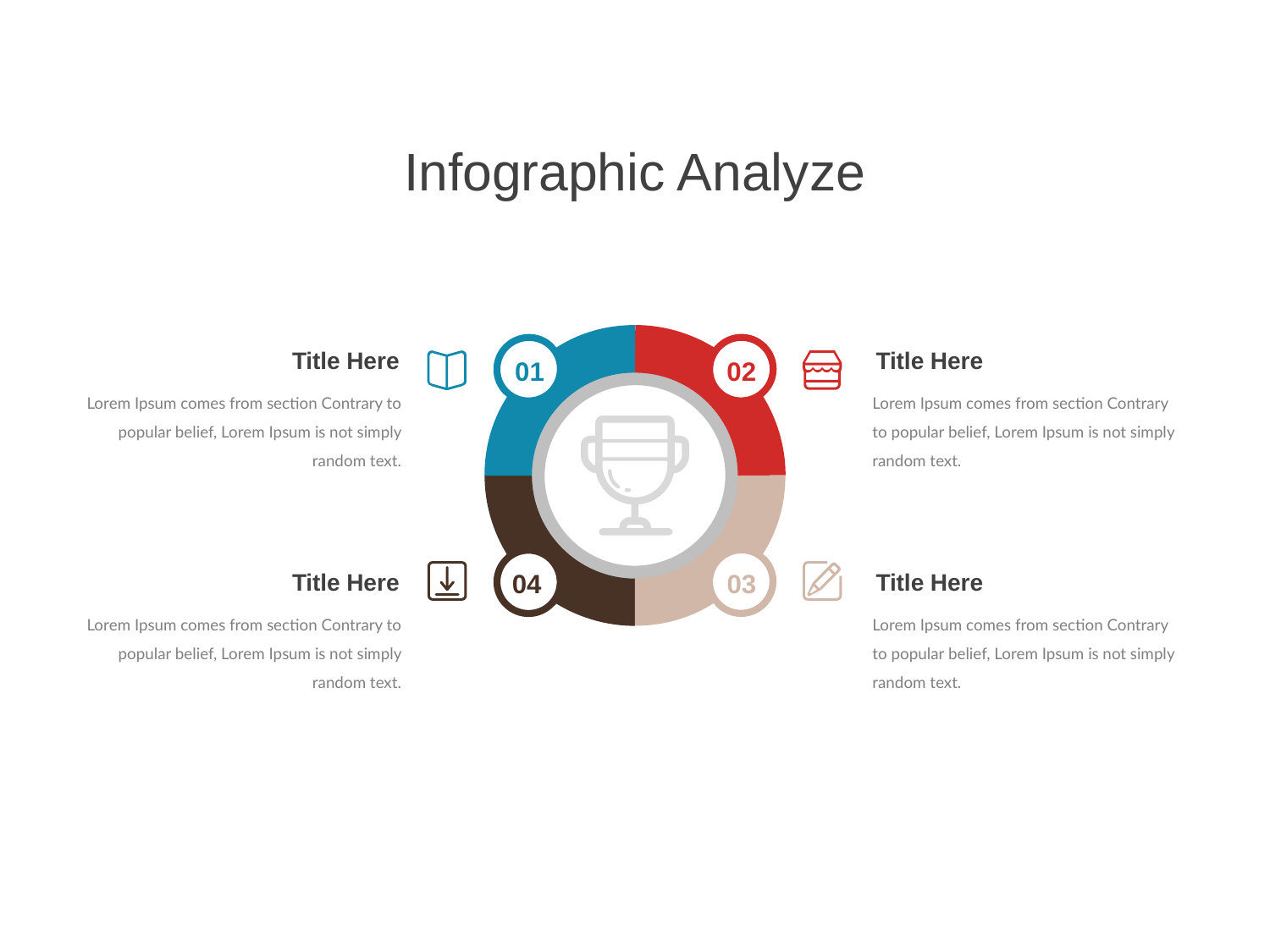

Infographic Analyze

Title Here
Title Here
01
02

Lorem Ipsum comes from section Contrary to popular belief, Lorem Ipsum is not simply random text.
Lorem Ipsum comes from section Contrary to popular belief, Lorem Ipsum is not simply random text.

04
03

Title Here
Title Here
Lorem Ipsum comes from section Contrary to popular belief, Lorem Ipsum is not simply random text.
Lorem Ipsum comes from section Contrary to popular belief, Lorem Ipsum is not simply random text.